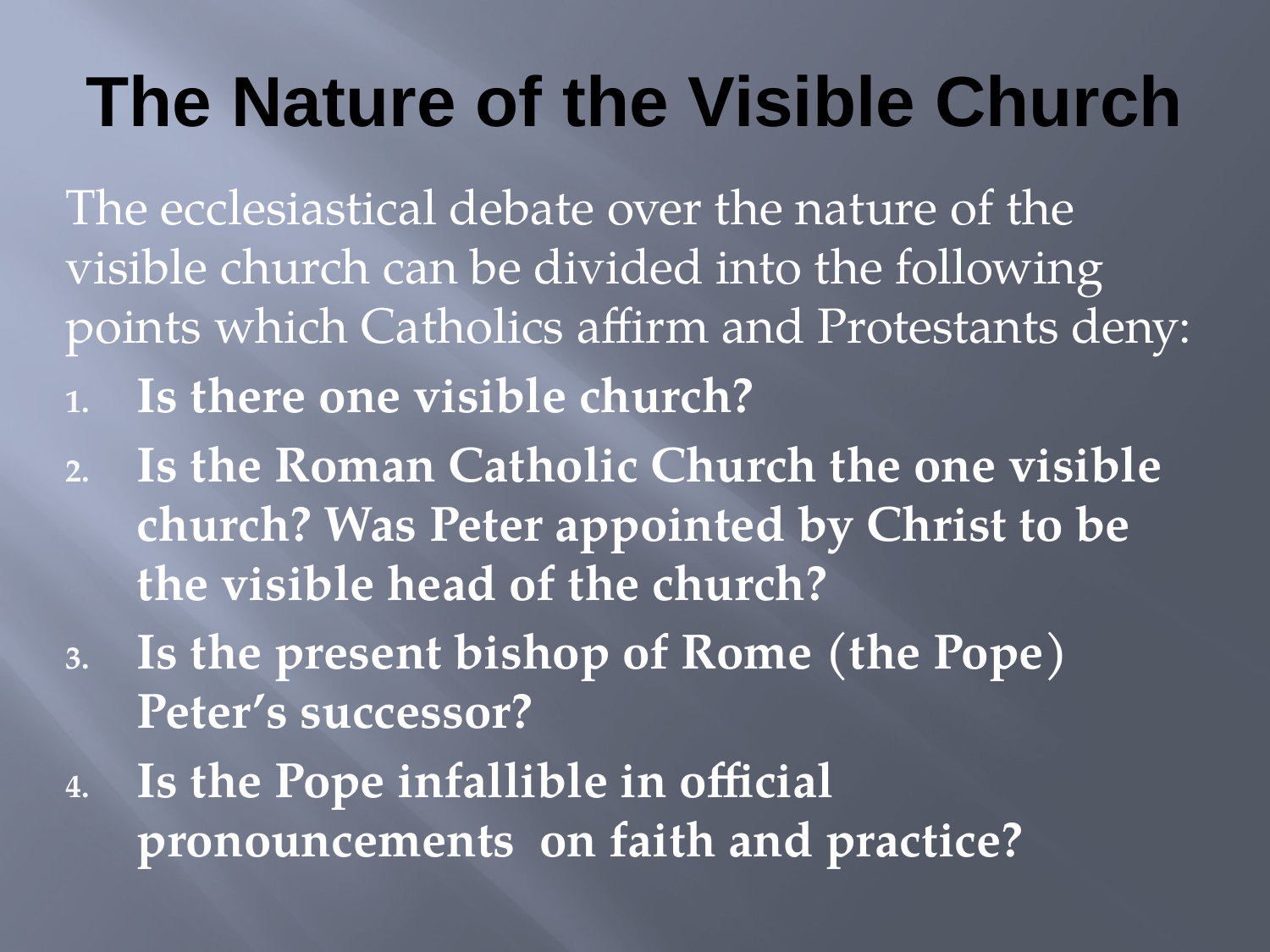

# The Nature of the Visible Church
The ecclesiastical debate over the nature of the visible church can be divided into the following points which Catholics affirm and Protestants deny:
Is there one visible church?
Is the Roman Catholic Church the one visible church? Was Peter appointed by Christ to be the visible head of the church?
Is the present bishop of Rome (the Pope) Peter’s successor?
Is the Pope infallible in official pronouncements  on faith and practice?